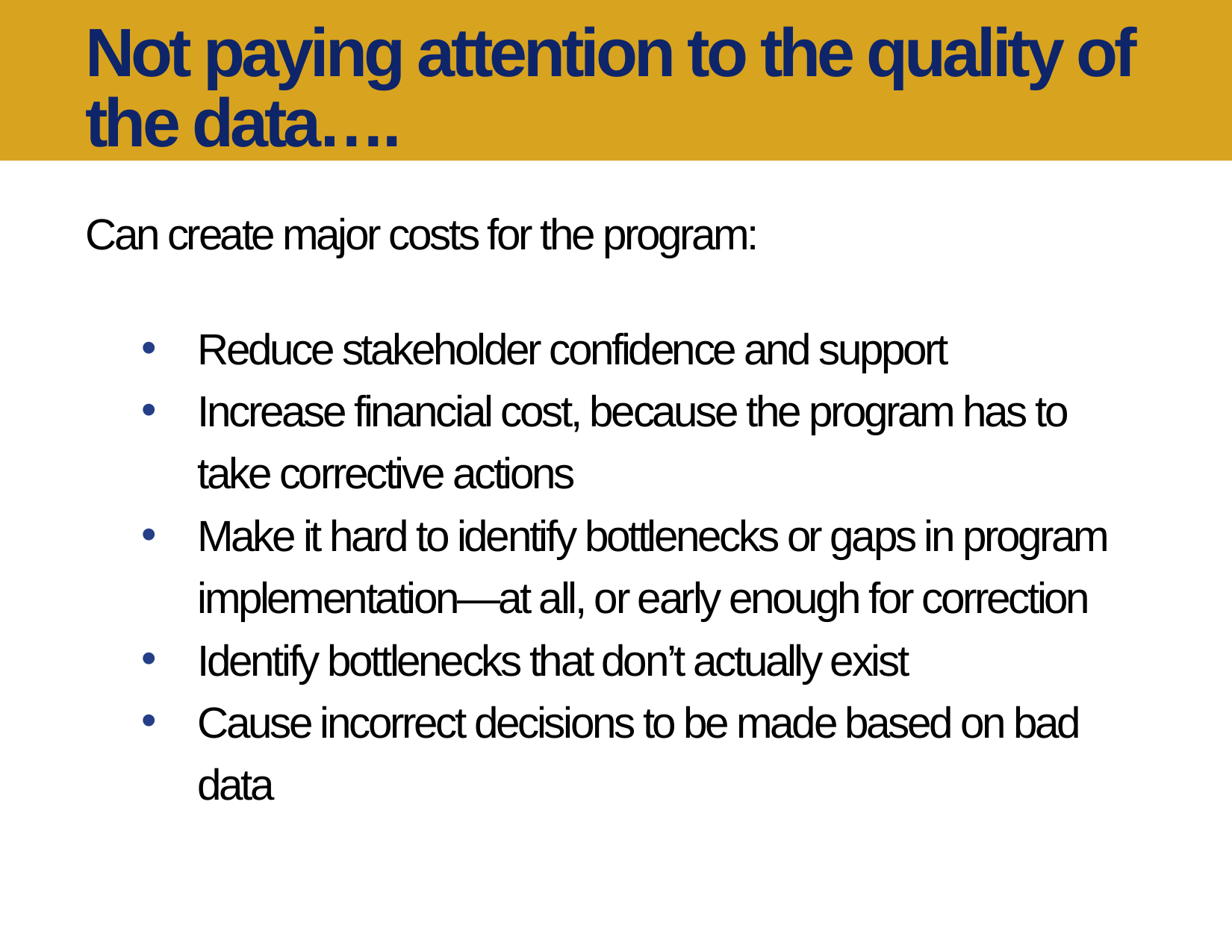

Not paying attention to the quality of the data….
Can create major costs for the program:

Reduce stakeholder confidence and support
Increase financial cost, because the program has to take corrective actions
Make it hard to identify bottlenecks or gaps in program implementation—at all, or early enough for correction
Identify bottlenecks that don’t actually exist
Cause incorrect decisions to be made based on bad data